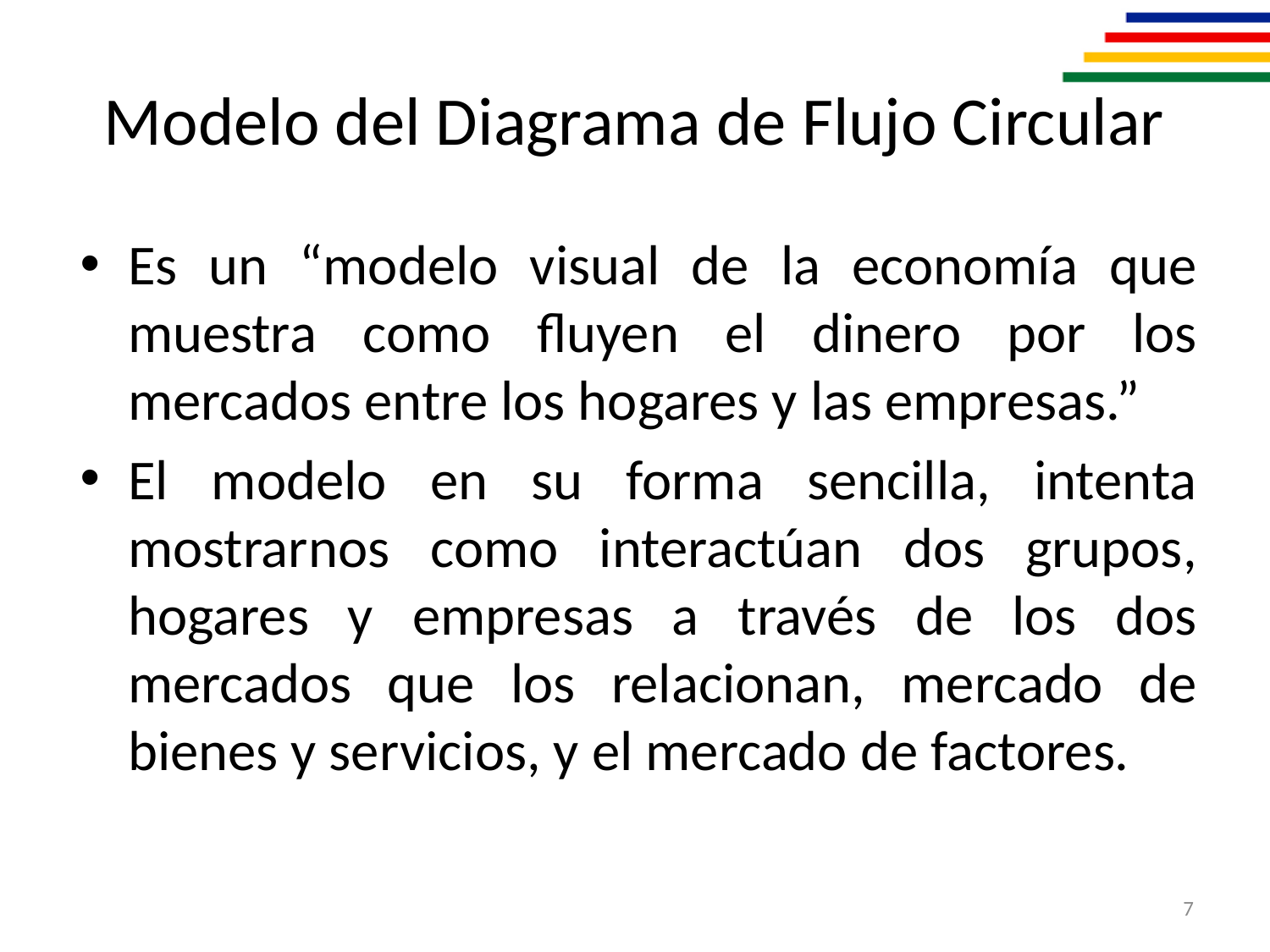

# Modelo del Diagrama de Flujo Circular
Es un “modelo visual de la economía que muestra como fluyen el dinero por los mercados entre los hogares y las empresas.”
El modelo en su forma sencilla, intenta mostrarnos como interactúan dos grupos, hogares y empresas a través de los dos mercados que los relacionan, mercado de bienes y servicios, y el mercado de factores.
7